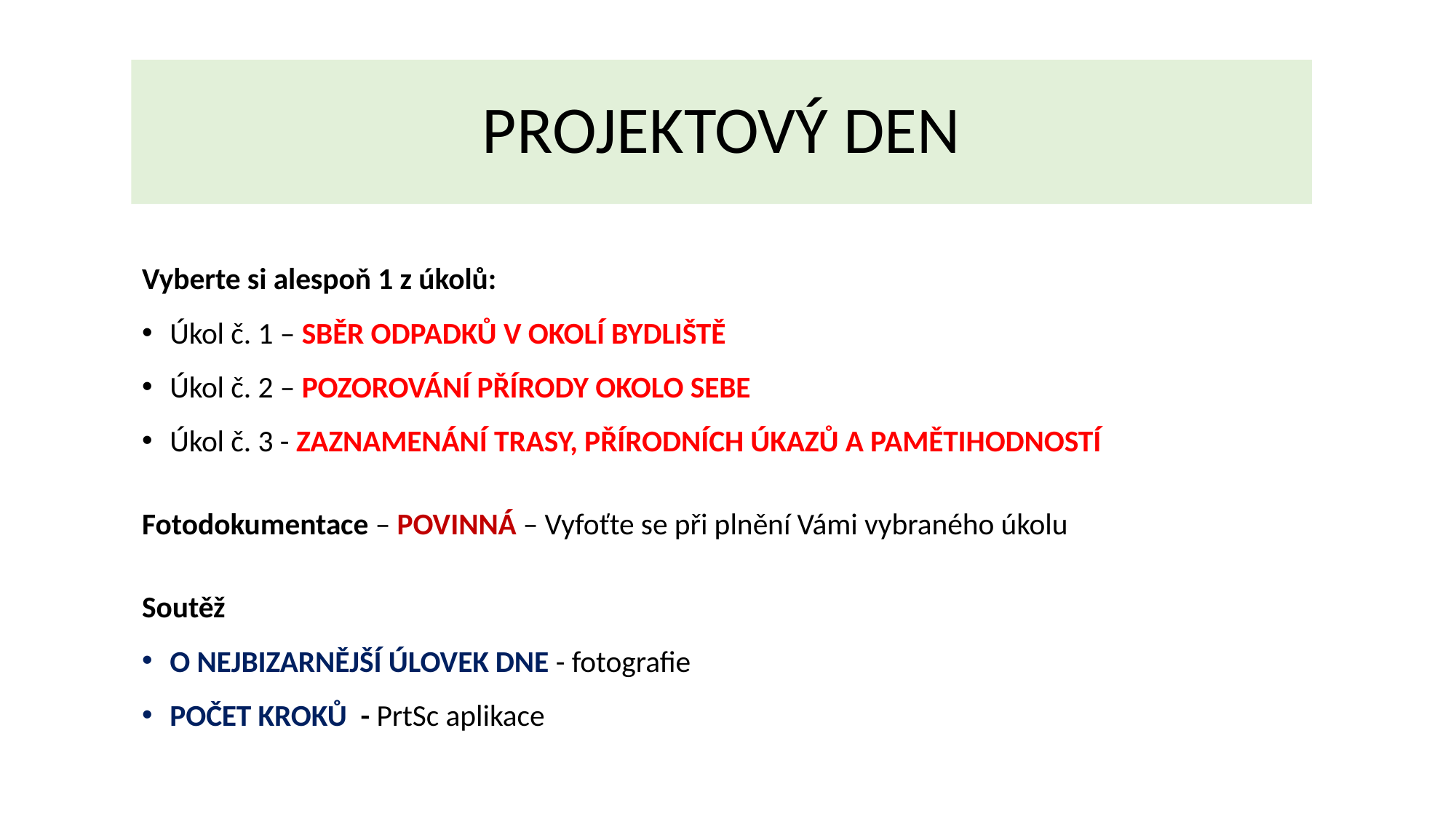

# PROJEKTOVÝ DEN
Vyberte si alespoň 1 z úkolů:
Úkol č. 1 – SBĚR ODPADKŮ V OKOLÍ BYDLIŠTĚ
Úkol č. 2 – POZOROVÁNÍ PŘÍRODY OKOLO SEBE
Úkol č. 3 - ZAZNAMENÁNÍ TRASY, PŘÍRODNÍCH ÚKAZŮ A PAMĚTIHODNOSTÍ
Fotodokumentace – POVINNÁ – Vyfoťte se při plnění Vámi vybraného úkolu
Soutěž
O NEJBIZARNĚJŠÍ ÚLOVEK DNE - fotografie
POČET KROKŮ  - PrtSc aplikace